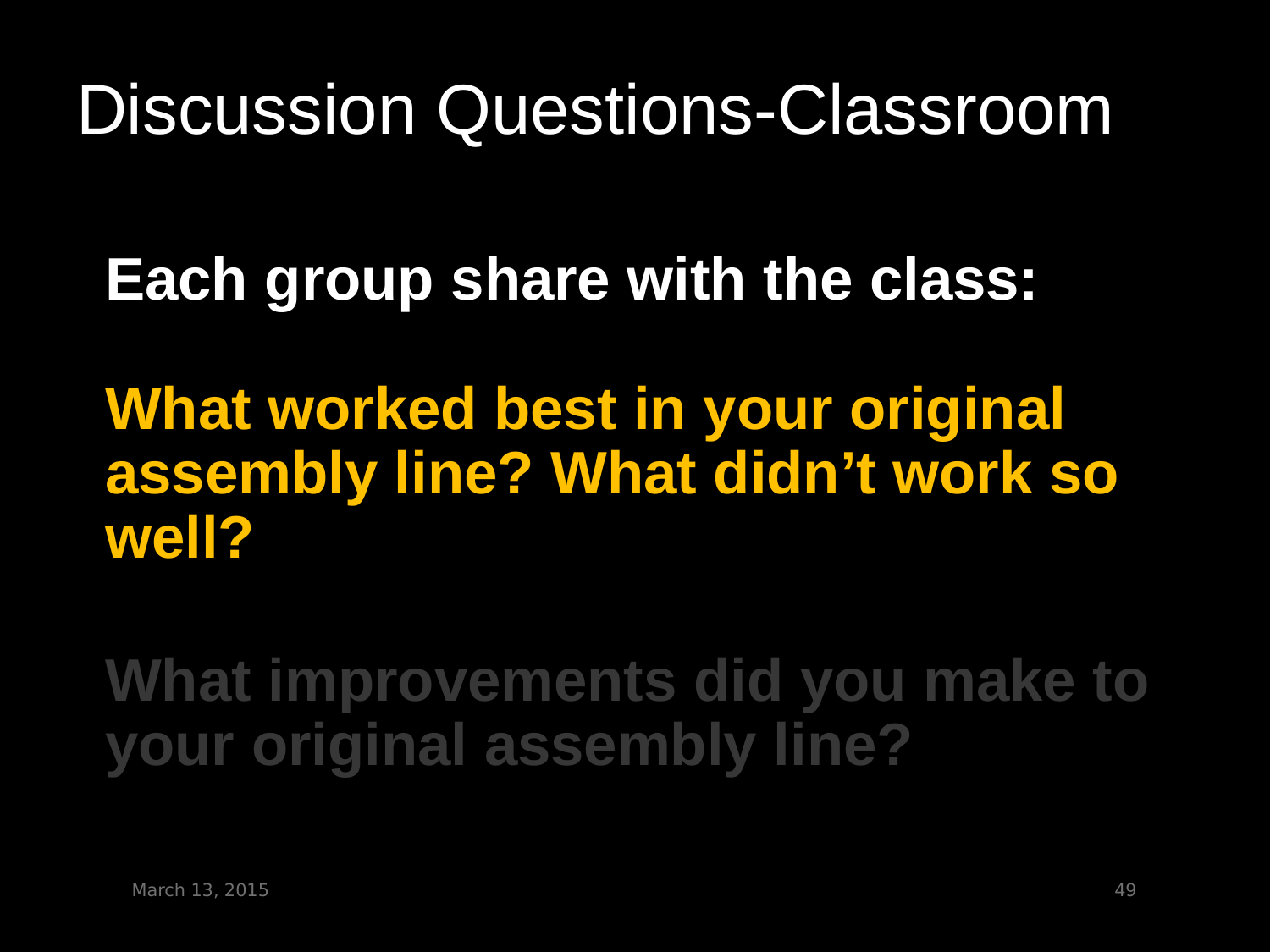

Discussion Questions-Classroom
Each group share with the class:
What worked best in your original assembly line? What didn’t work so well?

What improvements did you make to your original assembly line?

March 13, 2015
49